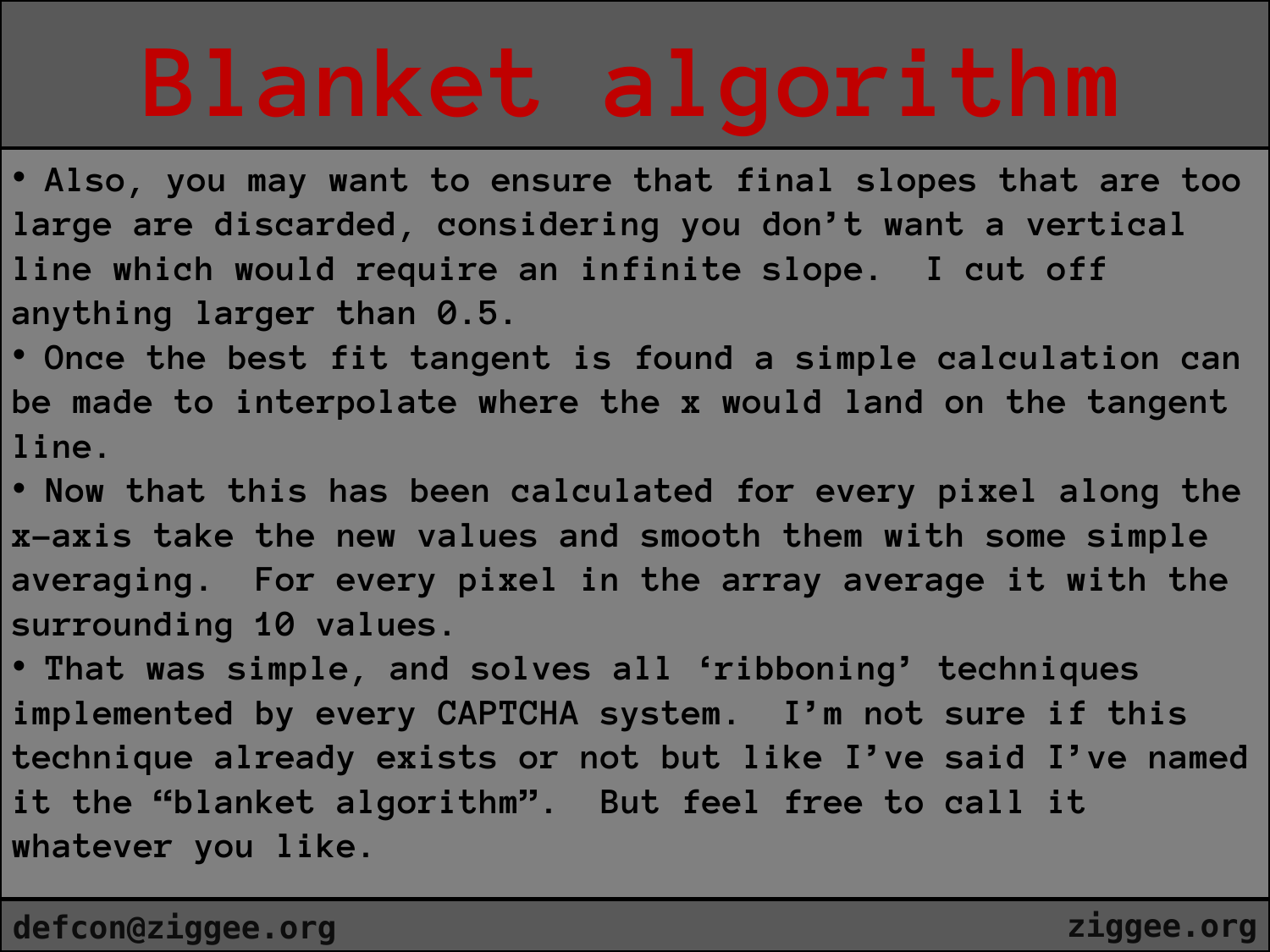

Blanket algorithm
 Also, you may want to ensure that final slopes that are too large are discarded, considering you don’t want a vertical line which would require an infinite slope.  I cut off anything larger than 0.5.
 Once the best fit tangent is found a simple calculation can be made to interpolate where the x would land on the tangent line.
 Now that this has been calculated for every pixel along the x-axis take the new values and smooth them with some simple averaging.  For every pixel in the array average it with the surrounding 10 values.
 That was simple, and solves all ‘ribboning’ techniques implemented by every CAPTCHA system.  I’m not sure if this technique already exists or not but like I’ve said I’ve named it the “blanket algorithm”.  But feel free to call it whatever you like.

ziggee.org
defcon@ziggee.org